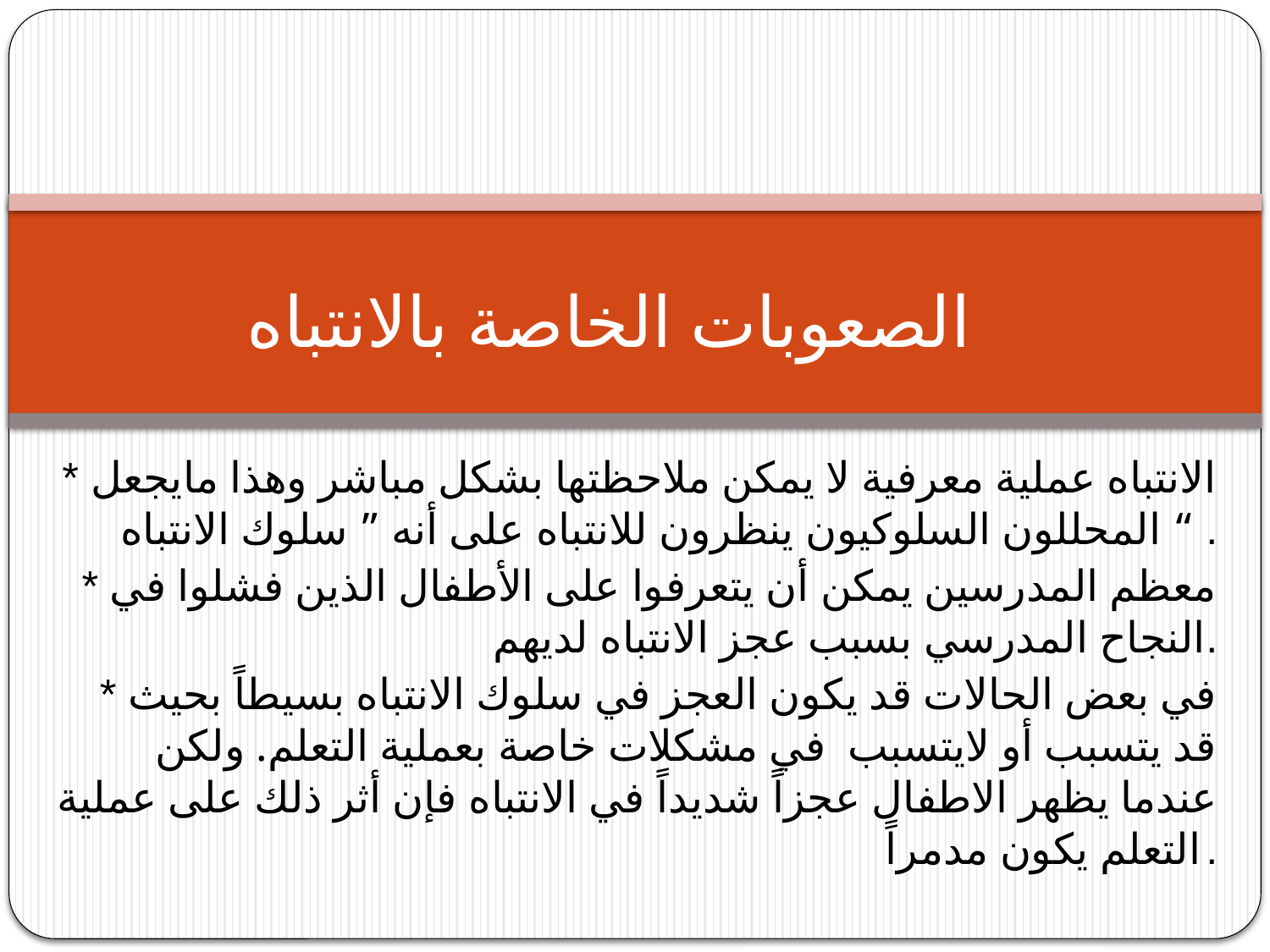

# الصعوبات الخاصة بالانتباه
* الانتباه عملية معرفية لا يمكن ملاحظتها بشكل مباشر وهذا مايجعل  المحللون السلوكيون ينظرون للانتباه على أنه ” سلوك الانتباه“ .
* معظم المدرسين يمكن أن يتعرفوا على الأطفال الذين فشلوا في النجاح المدرسي بسبب عجز الانتباه لديهم.
* في بعض الحالات قد يكون العجز في سلوك الانتباه بسيطاً بحيث قد يتسبب أو لايتسبب  في مشكلات خاصة بعملية التعلم. ولكن عندما يظهر الاطفال عجزاً شديداً في الانتباه فإن أثر ذلك على عملية التعلم يكون مدمراً.